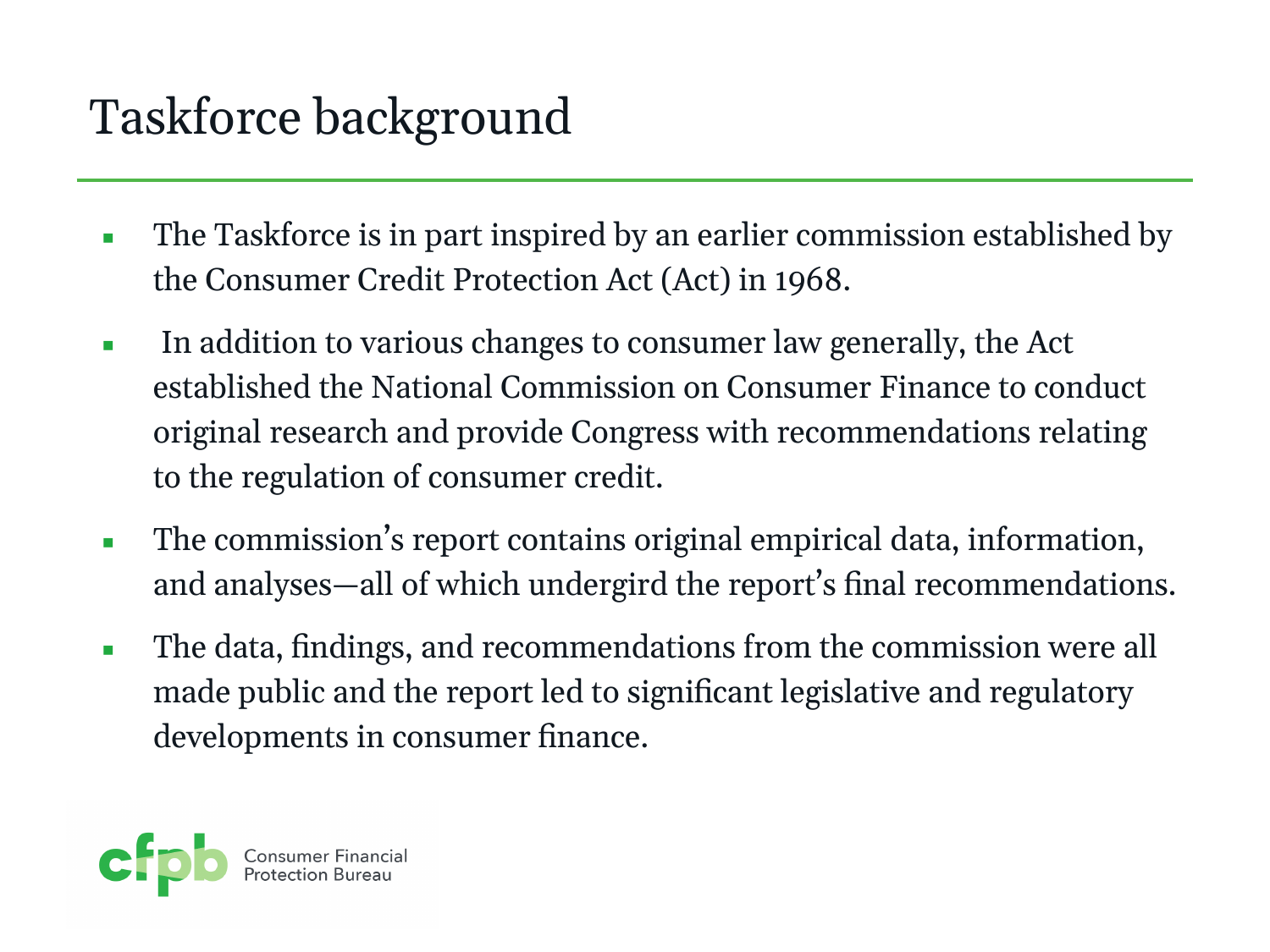

# Taskforce background
The Taskforce is in part inspired by an earlier commission established by the Consumer Credit Protection Act (Act) in 1968.
 In addition to various changes to consumer law generally, the Act established the National Commission on Consumer Finance to conduct original research and provide Congress with recommendations relating to the regulation of consumer credit.
The commission’s report contains original empirical data, information, and analyses—all of which undergird the report’s final recommendations.
The data, findings, and recommendations from the commission were all made public and the report led to significant legislative and regulatory developments in consumer finance.